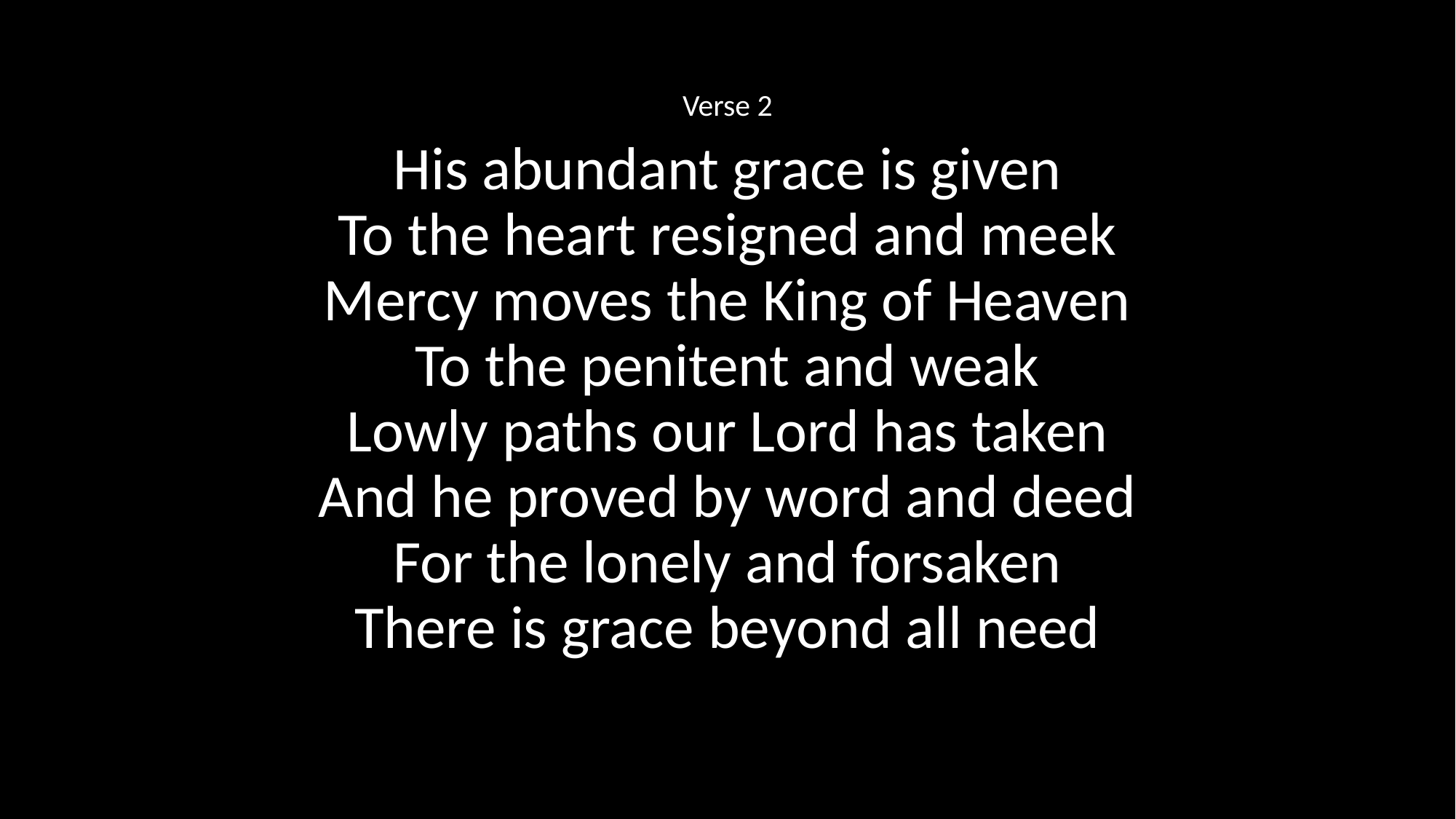

Verse 2
His abundant grace is given
To the heart resigned and meek
Mercy moves the King of Heaven
To the penitent and weak
Lowly paths our Lord has taken
And he proved by word and deed
For the lonely and forsaken
There is grace beyond all need